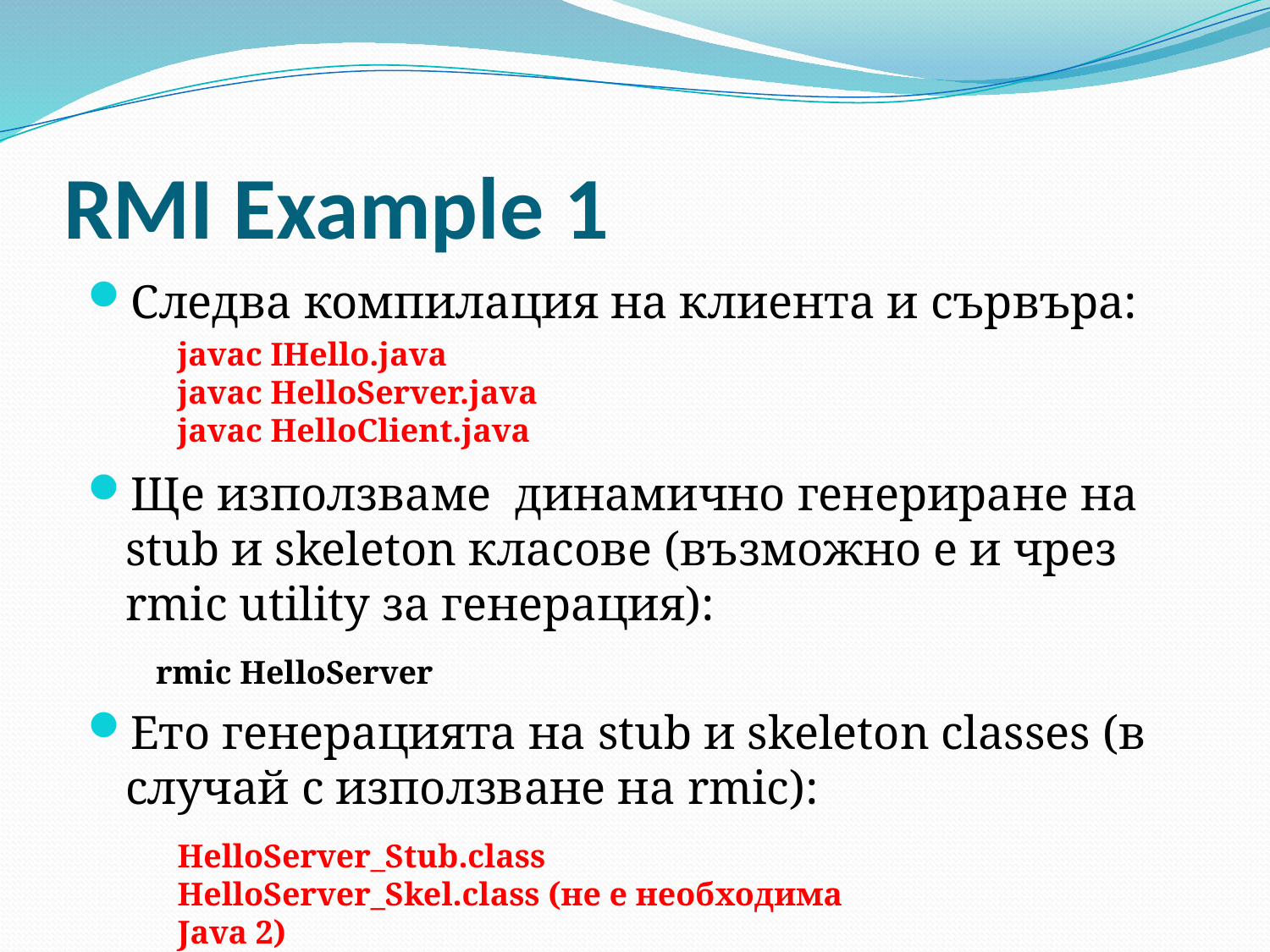

# RMI Example 1
Следва компилация на клиента и сървъра:

Ще използваме  динамично генериране на stub и skeleton класове (възможно е и чрез rmic utility за генерация):

Ето генерацията на stub и skeleton classes (в случай с използване на rmic):
javac IHello.java
javac HelloServer.java
javac HelloClient.java
rmic HelloServer
HelloServer_Stub.class
HelloServer_Skel.class (не е необходима  Java 2)